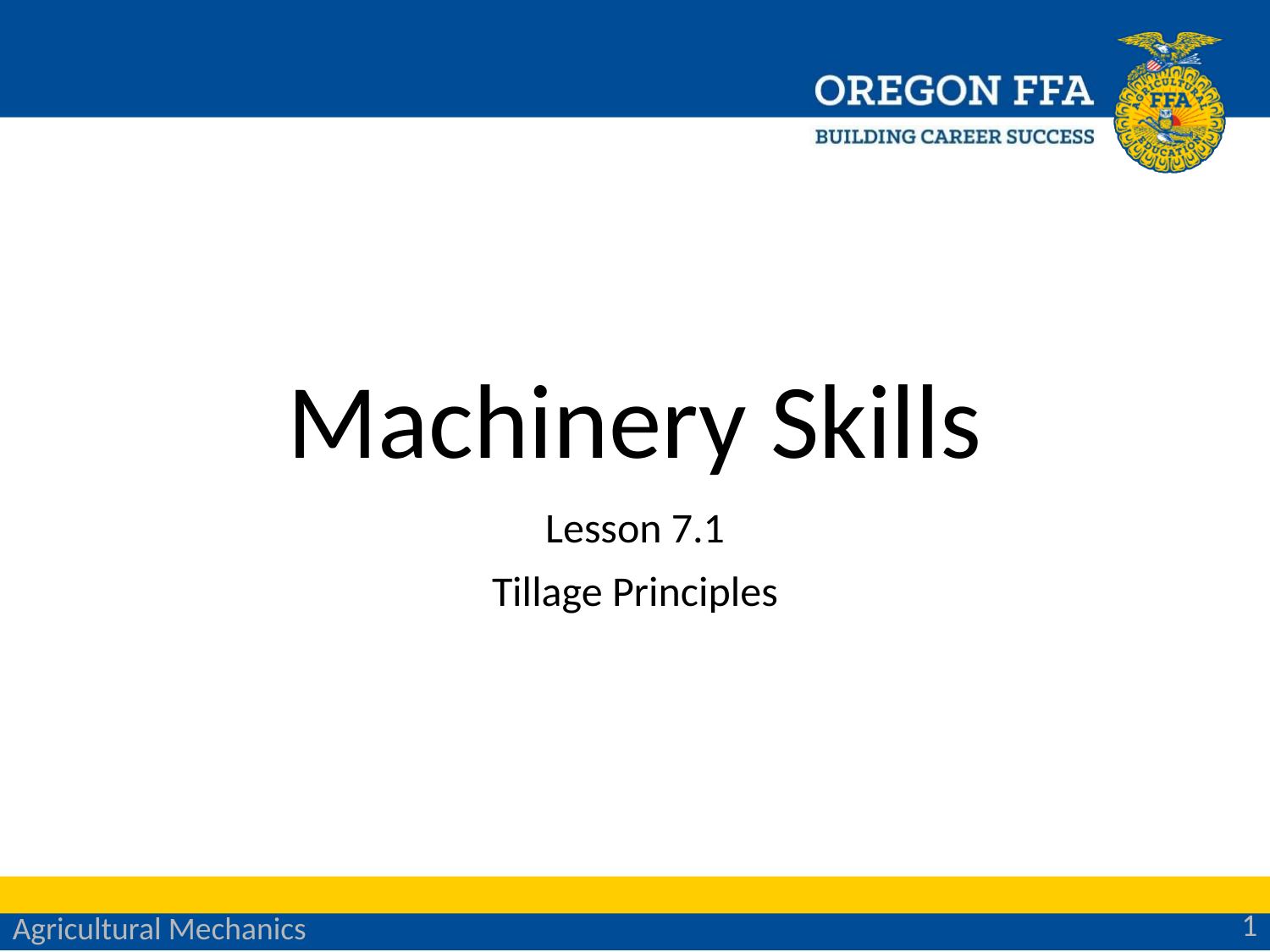

# Machinery Skills
Lesson 7.1
Tillage Principles
1
Agricultural Mechanics